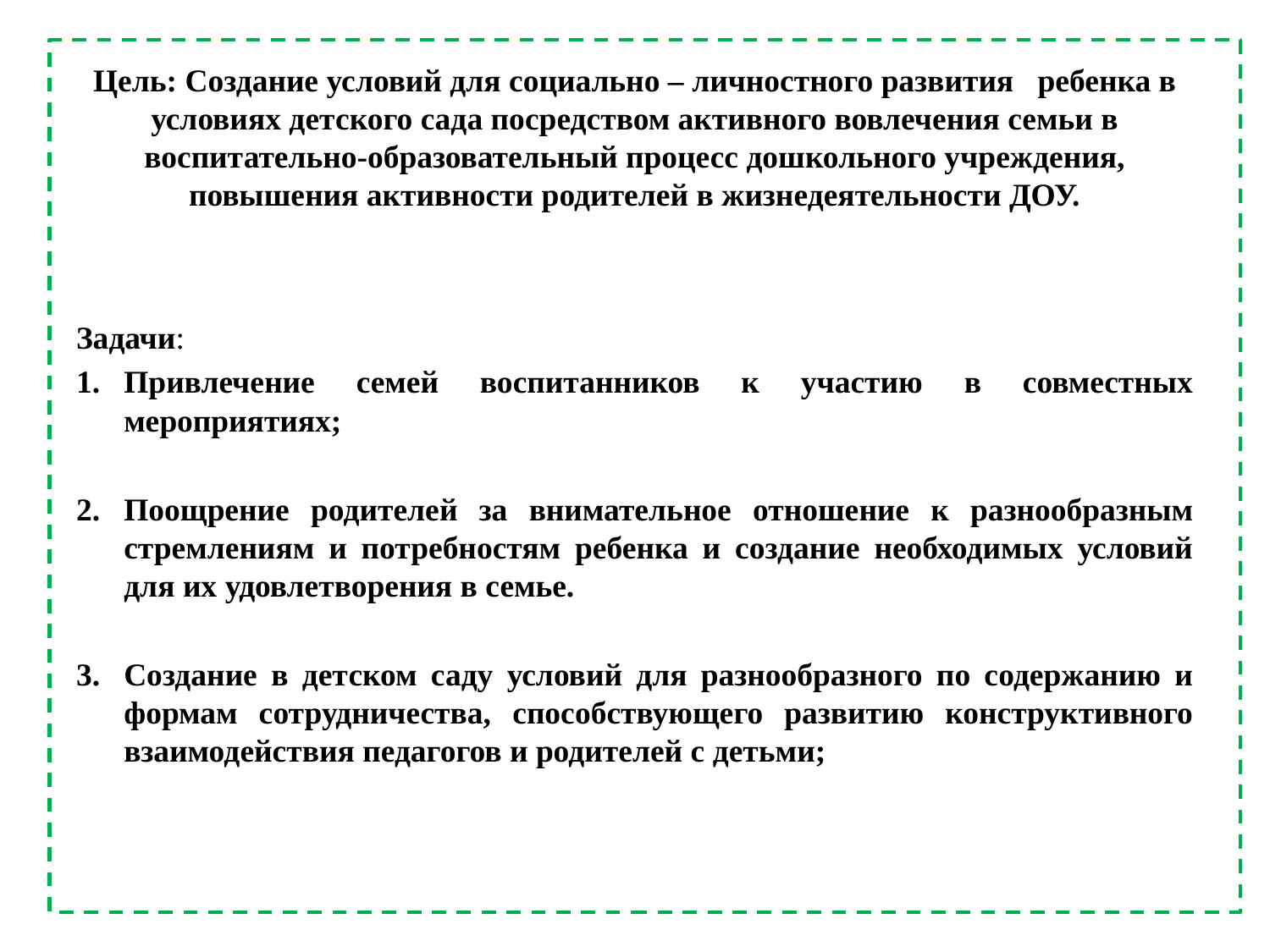

# Цель: Создание условий для социально – личностного развития   ребенка в условиях детского сада посредством активного вовлечения семьи в воспитательно-образовательный процесс дошкольного учреждения, повышения активности родителей в жизнедеятельности ДОУ.

Задачи:
Привлечение семей воспитанников к участию в совместных мероприятиях;

Поощрение родителей за внимательное отношение к разнообразным стремлениям и потребностям ребенка и создание необходимых условий для их удовлетворения в семье.

Создание в детском саду условий для разнообразного по содержанию и формам сотрудничества, способствующего развитию конструктивного взаимодействия педагогов и родителей с детьми;